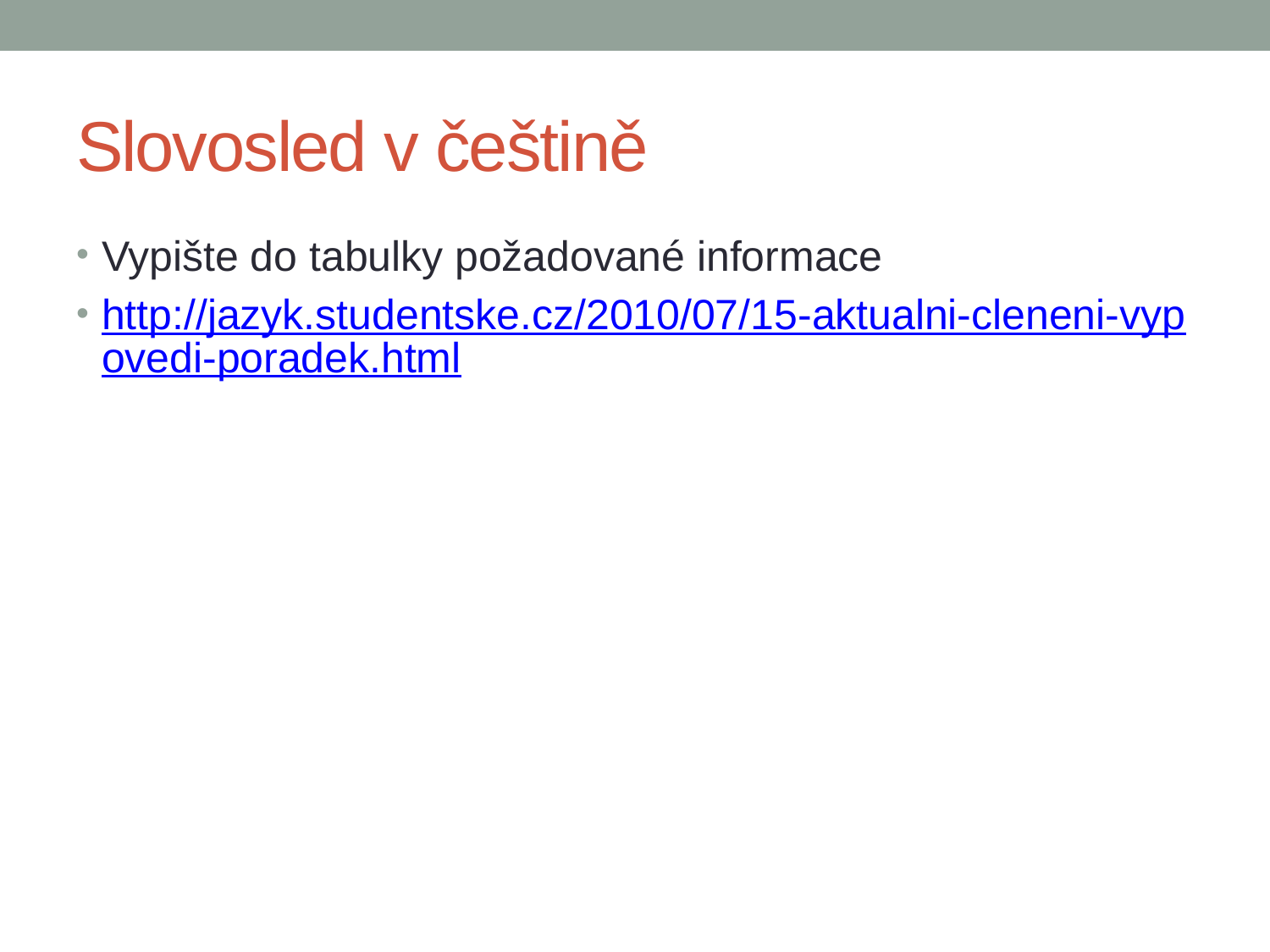

# Slovosled v češtině
Vypište do tabulky požadované informace
http://jazyk.studentske.cz/2010/07/15-aktualni-cleneni-vypovedi-poradek.html